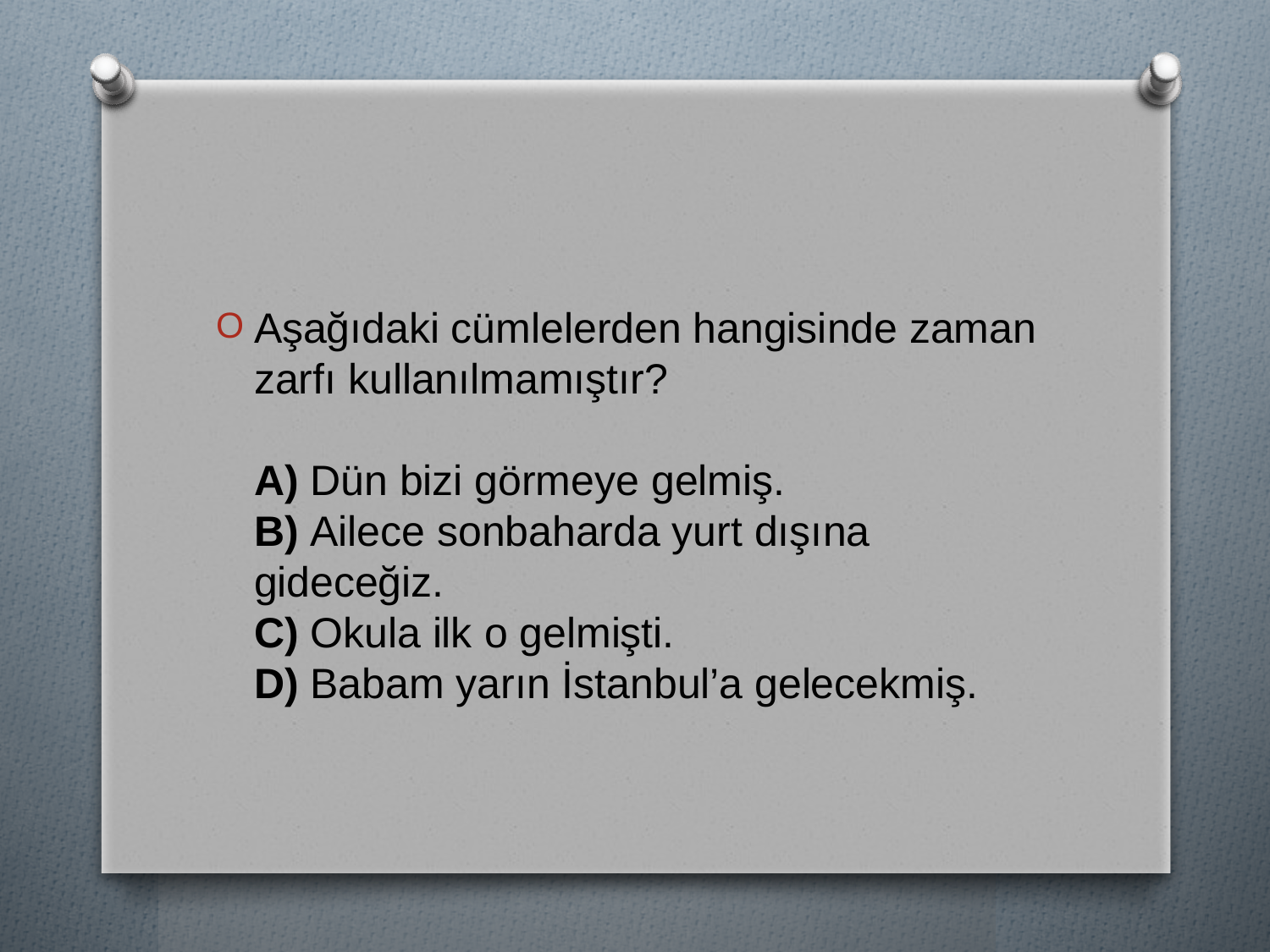

#
Aşağıdaki cümlelerden hangisinde zaman zarfı kullanılmamıştır? 
A) Dün bizi görmeye gelmiş. 
B) Ailece sonbaharda yurt dışına gideceğiz. 
C) Okula ilk o gelmişti. 
D) Babam yarın İstanbul’a gelecekmiş.